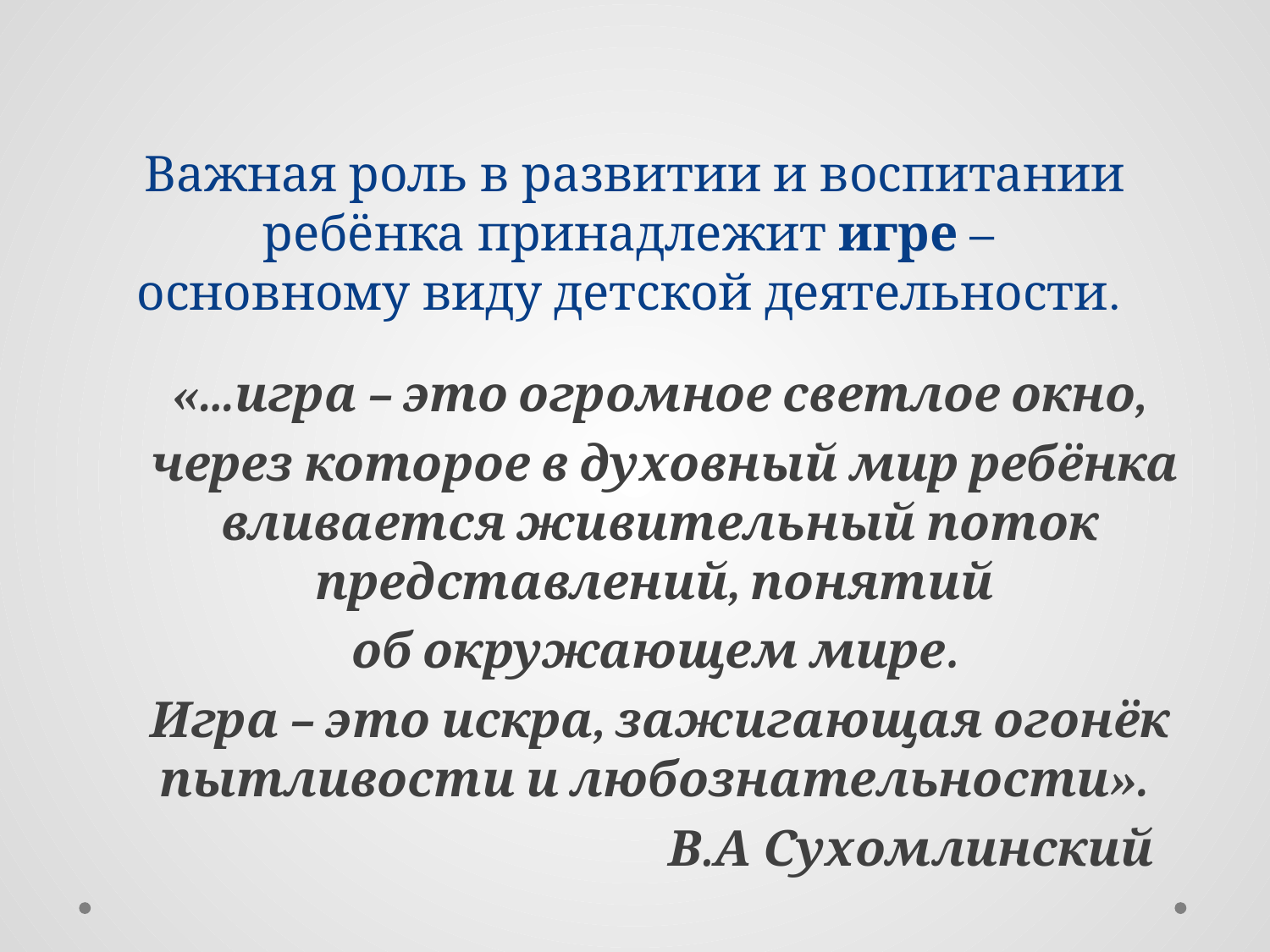

# Важная роль в развитии и воспитании ребёнка принадлежит игре – основному виду детской деятельности.
«…игра – это огромное светлое окно,
 через которое в духовный мир ребёнка вливается живительный поток представлений, понятий
об окружающем мире.
Игра – это искра, зажигающая огонёк пытливости и любознательности».
                                          В.А Сухомлинский